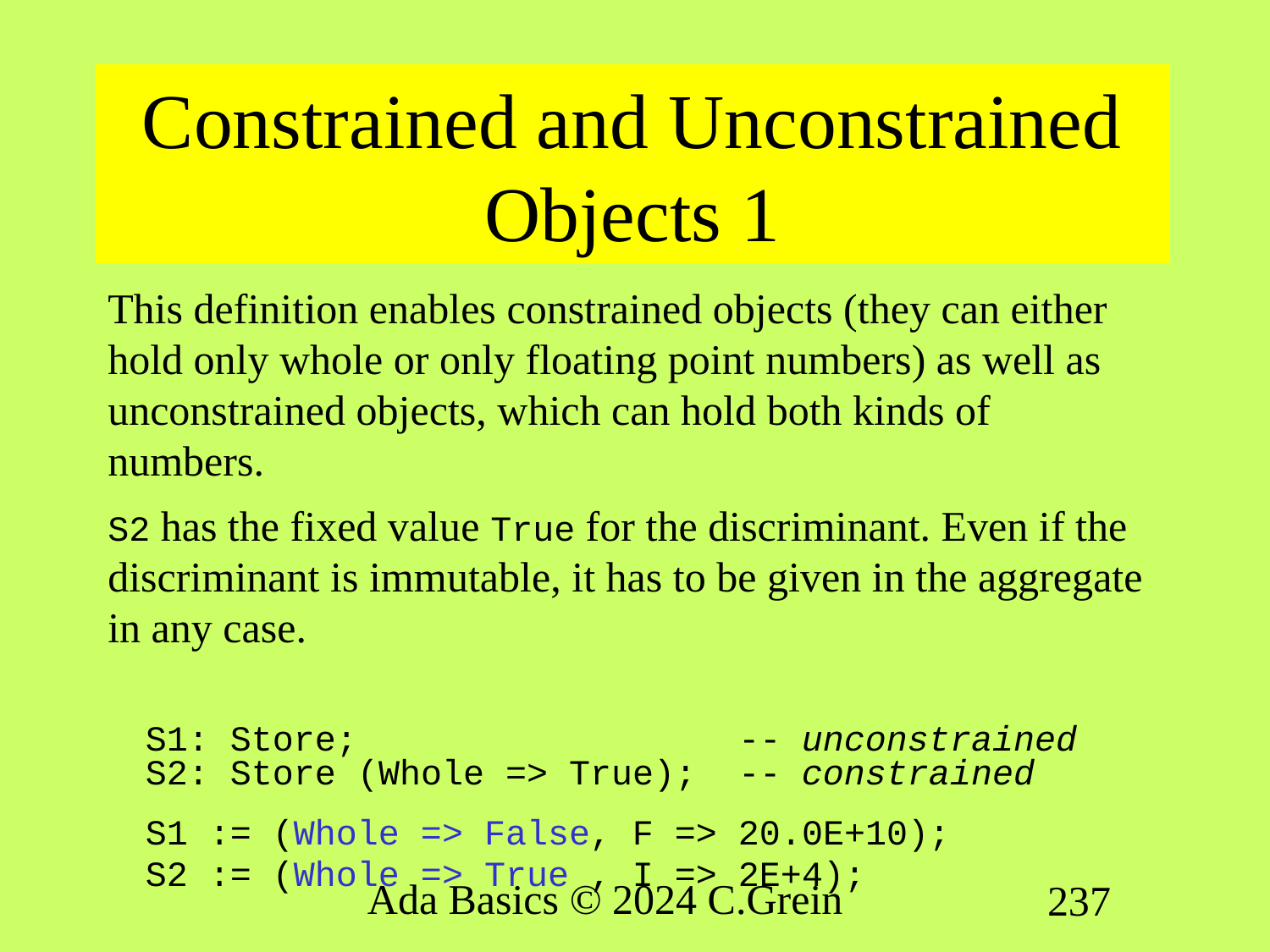

# Constrained and Unconstrained Objects 1
This definition enables constrained objects (they can either hold only whole or only floating point numbers) as well as unconstrained objects, which can hold both kinds of numbers.
S2 has the fixed value True for the discriminant. Even if the discriminant is immutable, it has to be given in the aggregate in any case.

S1: Store;                  -- unconstrained
S2: Store (Whole => True);  -- constrained

S1 := (Whole => False, F => 20.0E+10);
S2 := (Whole => True , I => 2E+4);
Ada Basics © 2024 C.Grein
237